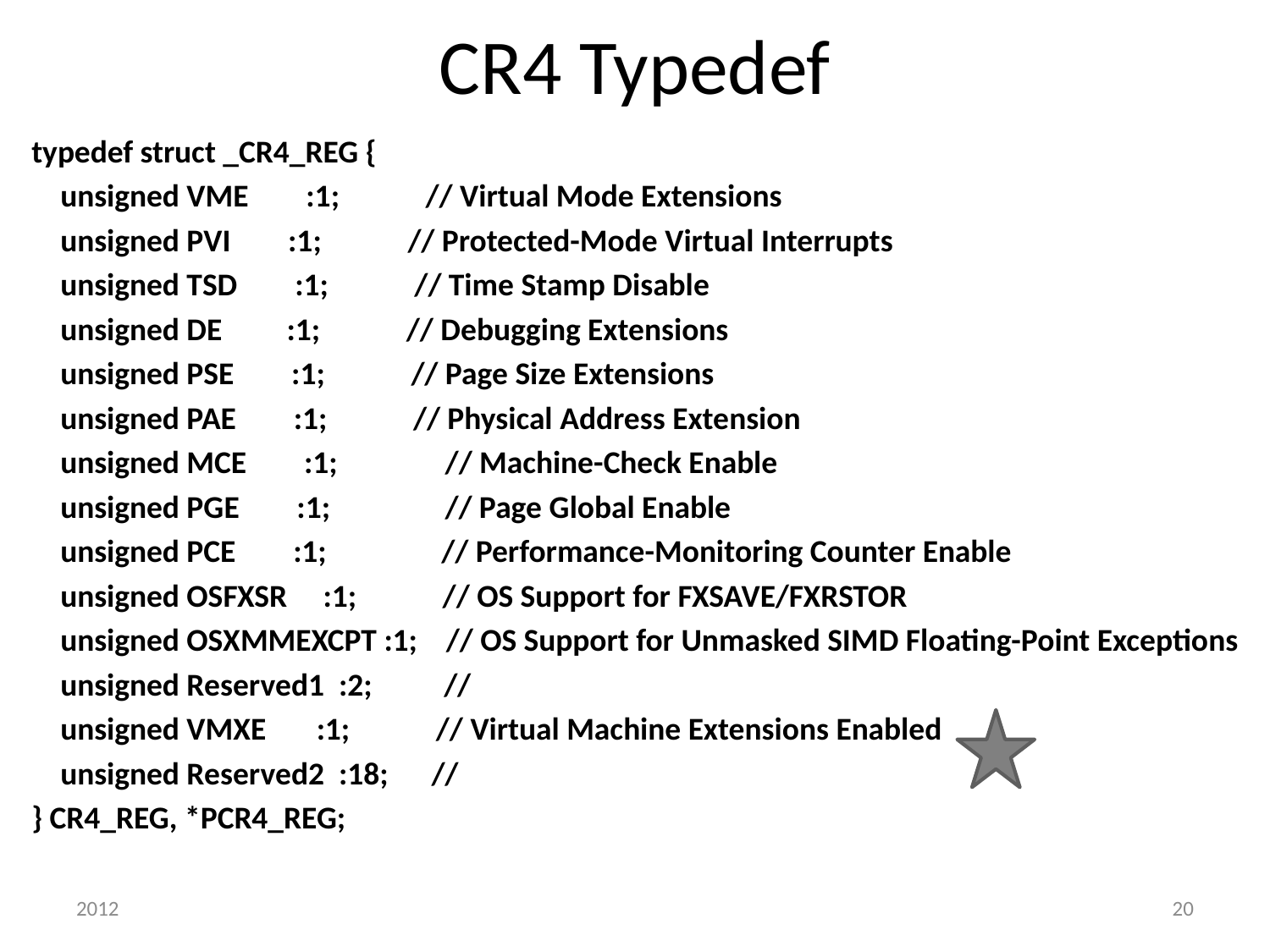

# CR4 Typedef
typedef struct _CR4_REG {
    unsigned VME        :1;            // Virtual Mode Extensions
    unsigned PVI        :1;            // Protected-Mode Virtual Interrupts
    unsigned TSD        :1;            // Time Stamp Disable
    unsigned DE         :1;            // Debugging Extensions
    unsigned PSE        :1;            // Page Size Extensions
    unsigned PAE        :1;            // Physical Address Extension
    unsigned MCE        :1;               // Machine-Check Enable
    unsigned PGE        :1;                // Page Global Enable
    unsigned PCE        :1;                // Performance-Monitoring Counter Enable
    unsigned OSFXSR     :1;            // OS Support for FXSAVE/FXRSTOR
    unsigned OSXMMEXCPT :1;    // OS Support for Unmasked SIMD Floating-Point Exceptions
    unsigned Reserved1  :2;          //
    unsigned VMXE       :1;            // Virtual Machine Extensions Enabled
    unsigned Reserved2  :18;      //
} CR4_REG, *PCR4_REG;

2012

20